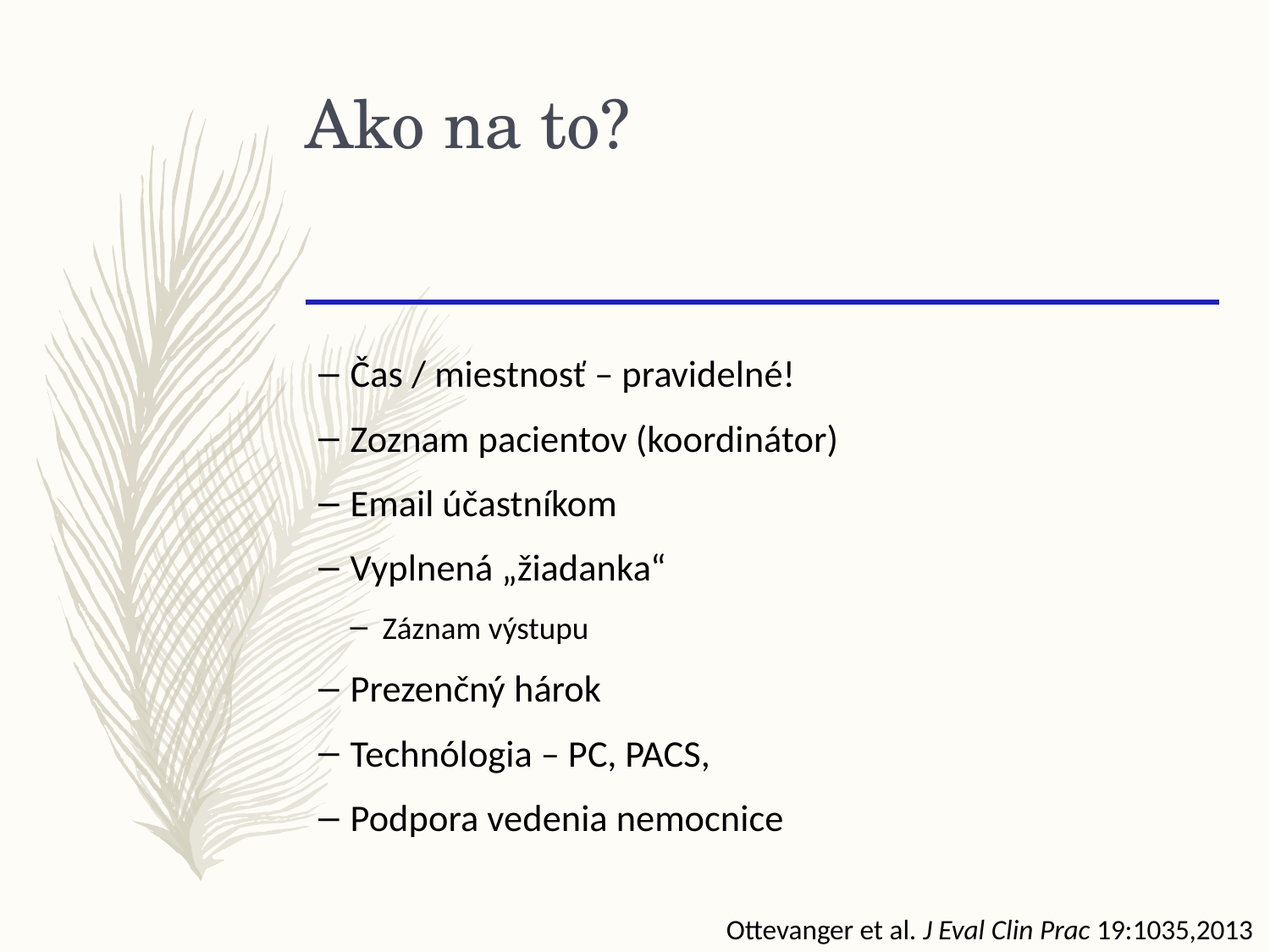

# Ako na to?
Čas / miestnosť – pravidelné!
Zoznam pacientov (koordinátor)
Email účastníkom
Vyplnená „žiadanka“
Záznam výstupu
Prezenčný hárok
Technólogia – PC, PACS,
Podpora vedenia nemocnice
Ottevanger et al. J Eval Clin Prac 19:1035,2013